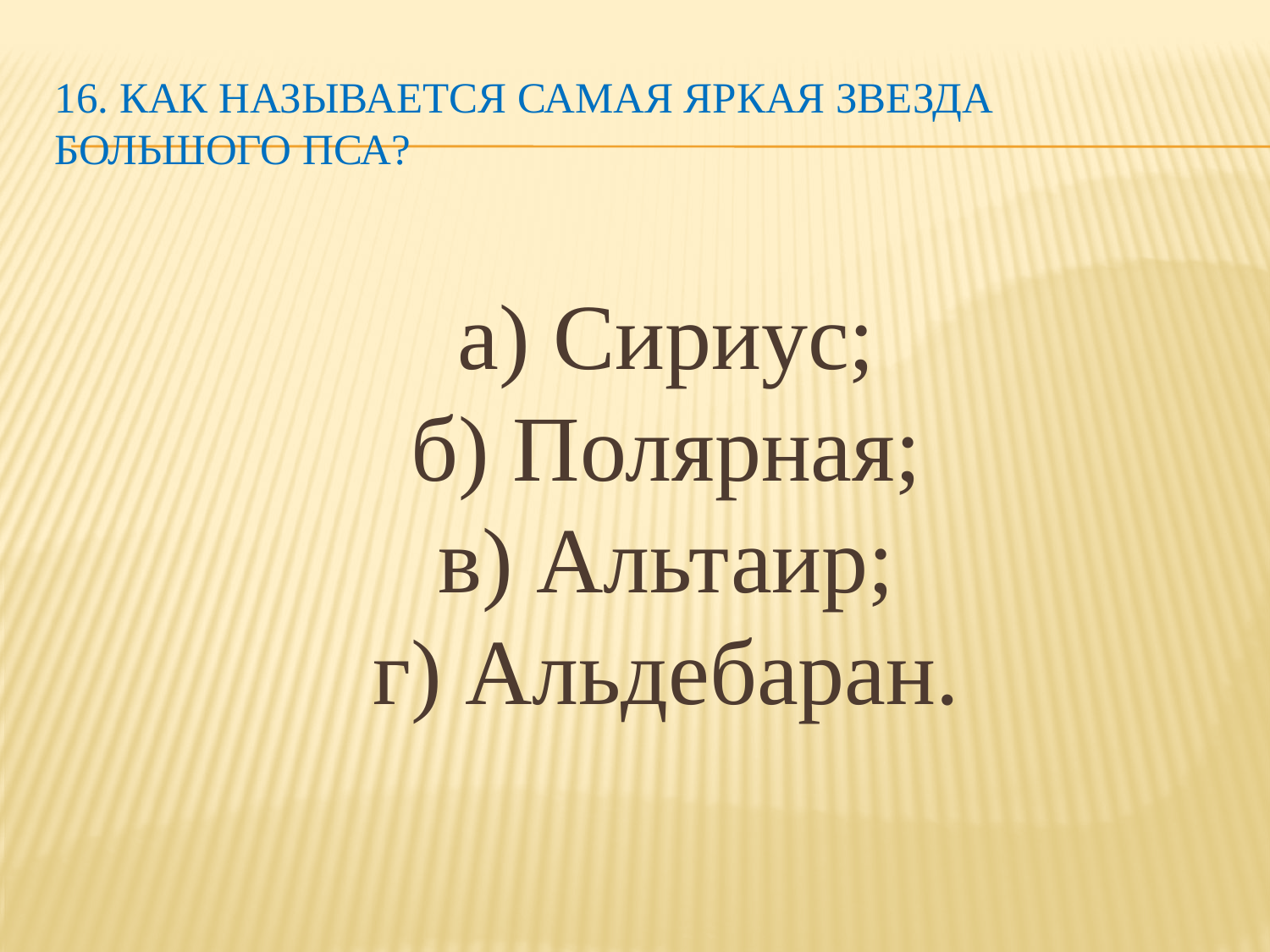

# 16. Как называется самая яркая звезда Большого Пса?
а) Сириус;
б) Полярная;
в) Альтаир;
г) Альдебаран.